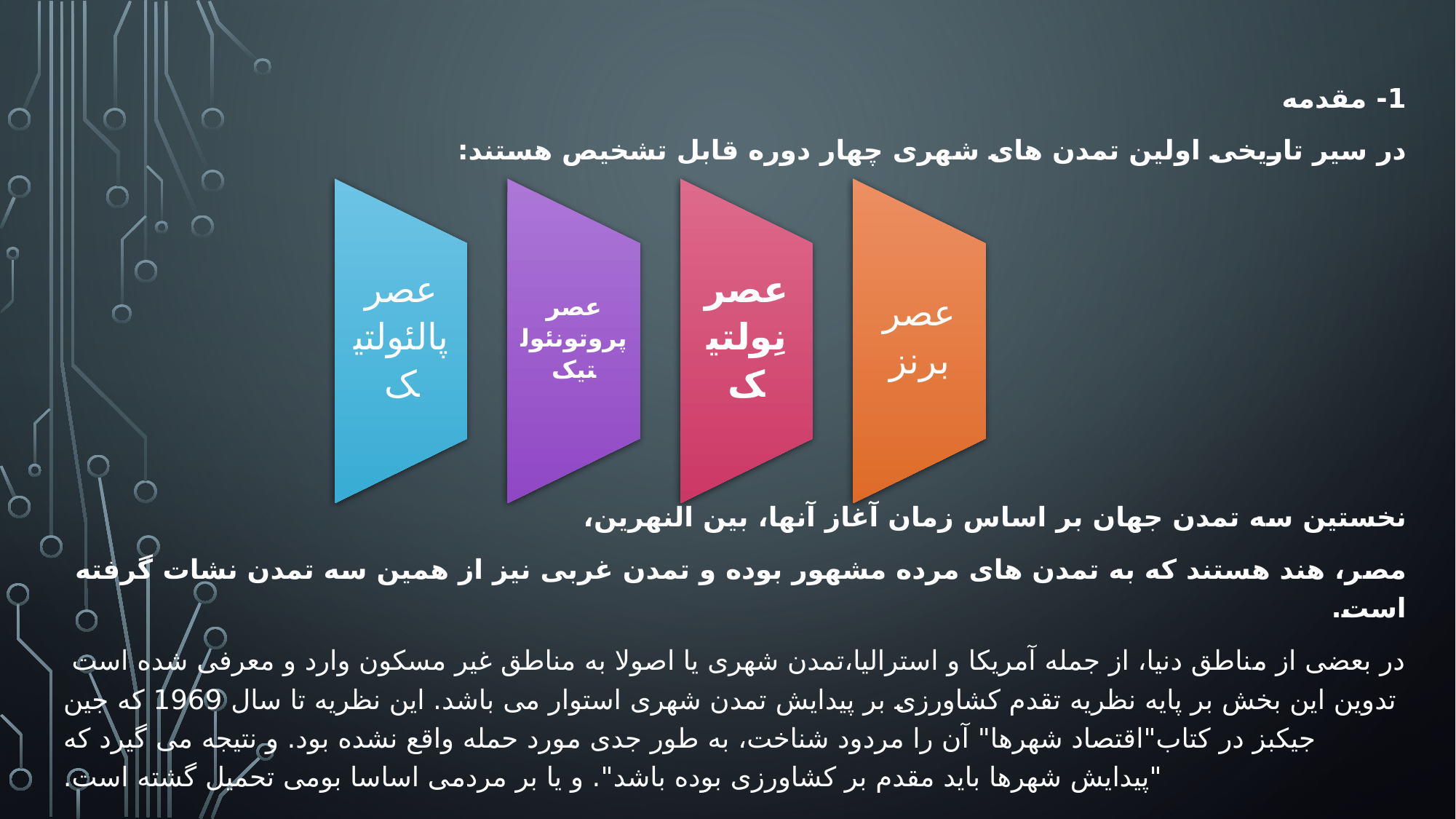

1- مقدمه
در سیر تاریخی اولین تمدن های شهری چهار دوره قابل تشخیص هستند:

نخستین سه تمدن جهان بر اساس زمان آغاز آنها، بین النهرین،
مصر، هند هستند که به تمدن های مرده مشهور بوده و تمدن غربی نیز از همین سه تمدن نشات گرفته است.
در بعضی از مناطق دنیا، از جمله آمریکا و استرالیا،تمدن شهری یا اصولا به مناطق غیر مسکون وارد و معرفی شده است  تدوین این بخش بر پایه نظریه تقدم کشاورزی بر پیدایش تمدن شهری استوار می باشد. این نظریه تا سال 1969 که جین جیکبز در کتاب"اقتصاد شهرها" آن را مردود شناخت، به طور جدی مورد حمله واقع نشده بود. و نتیجه می گیرد که "پیدایش شهرها باید مقدم بر کشاورزی بوده باشد". و یا بر مردمی اساسا بومی تحمیل گشته است.
عصر پروتونئولتیک
عصر نِولتیک
عصر برنز
عصر پالئولتیک